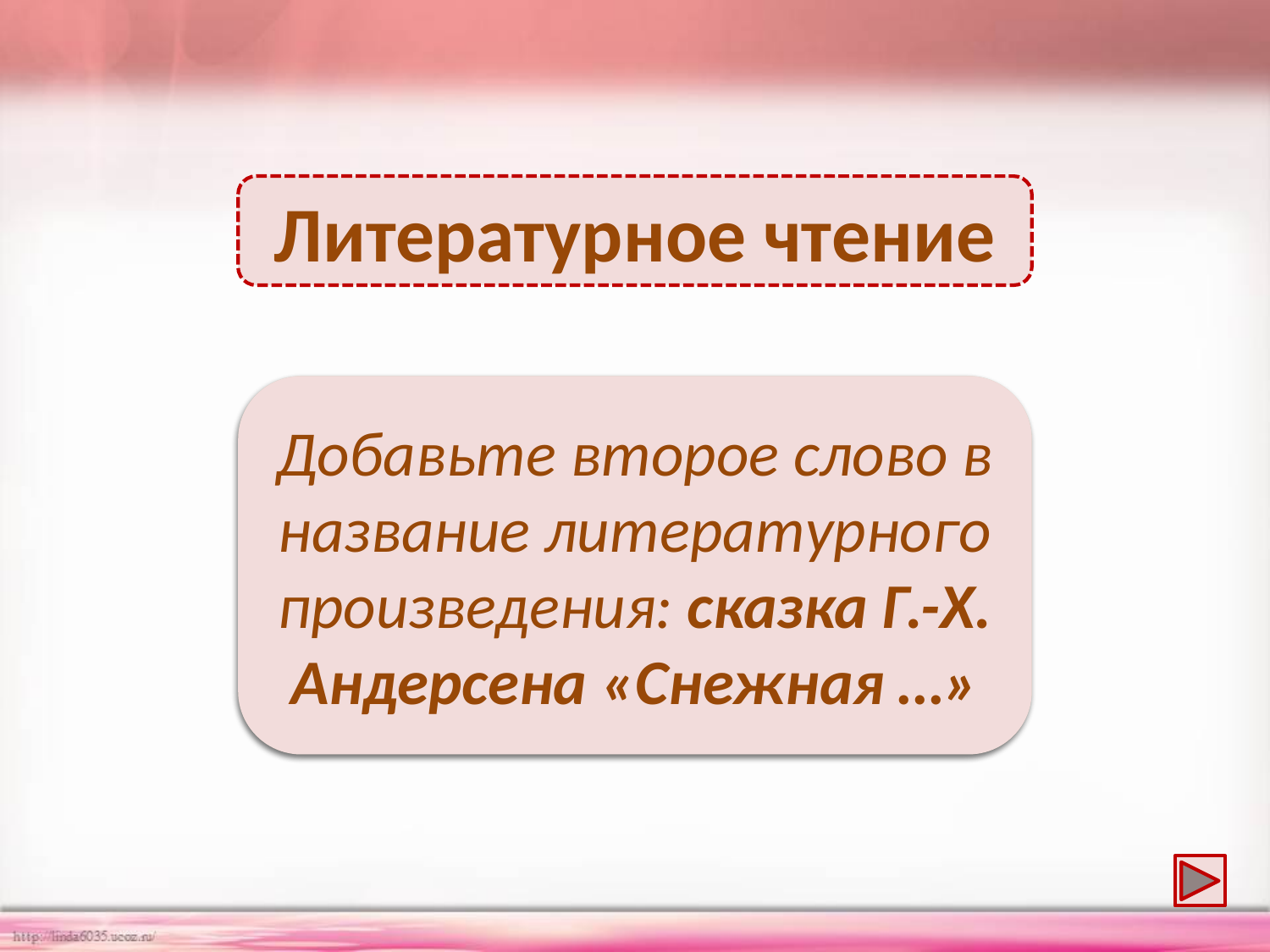

Литературное чтение
Королева
Добавьте второе слово в название литературного произведения: сказка Г.-Х. Андерсена «Снежная …»